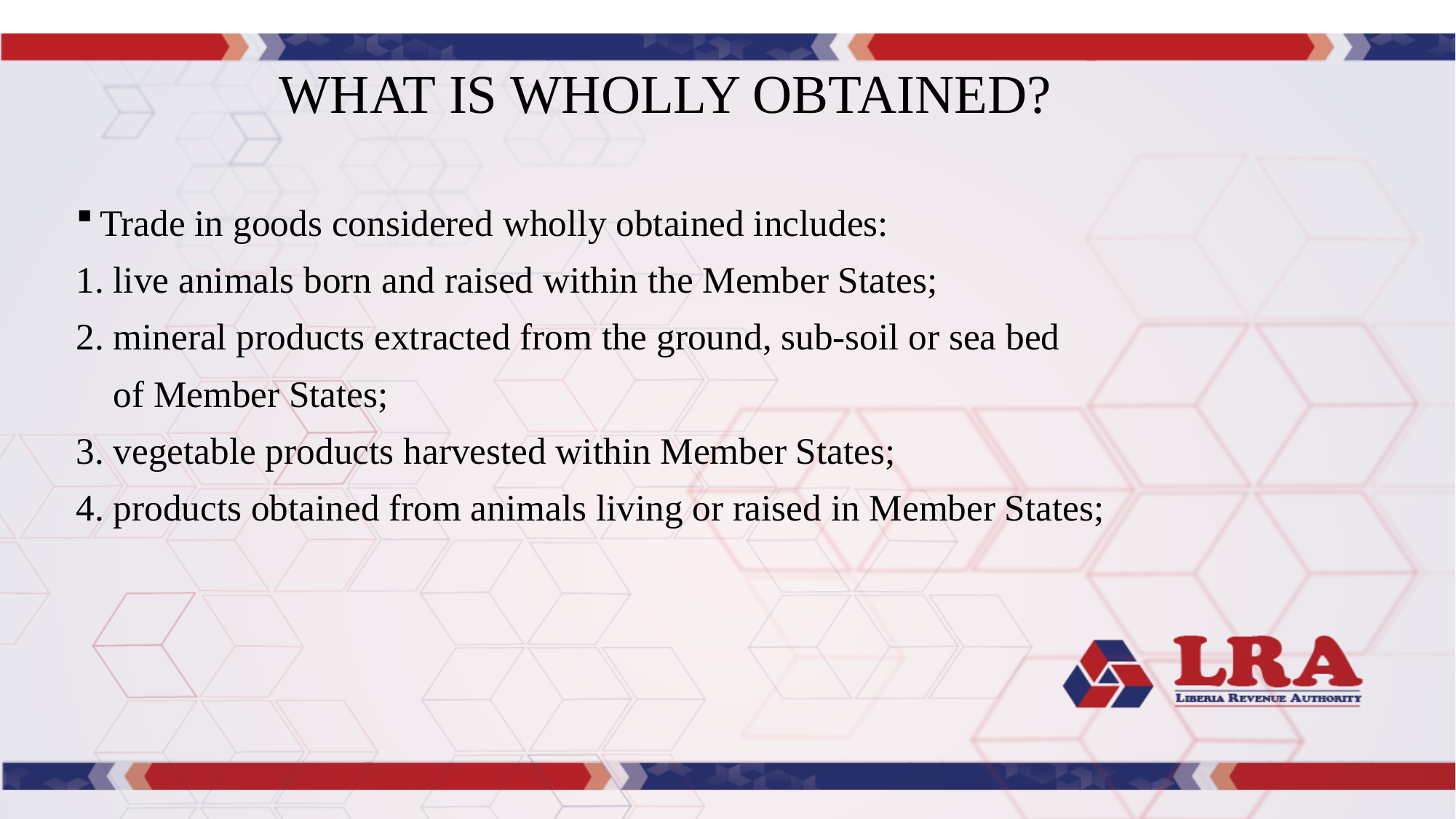

# WHAT IS WHOLLY OBTAINED?
Trade in goods considered wholly obtained includes:
1. live animals born and raised within the Member States;
2. mineral products extracted from the ground, sub-soil or sea bed
    of Member States;
3. vegetable products harvested within Member States;
4. products obtained from animals living or raised in Member States;